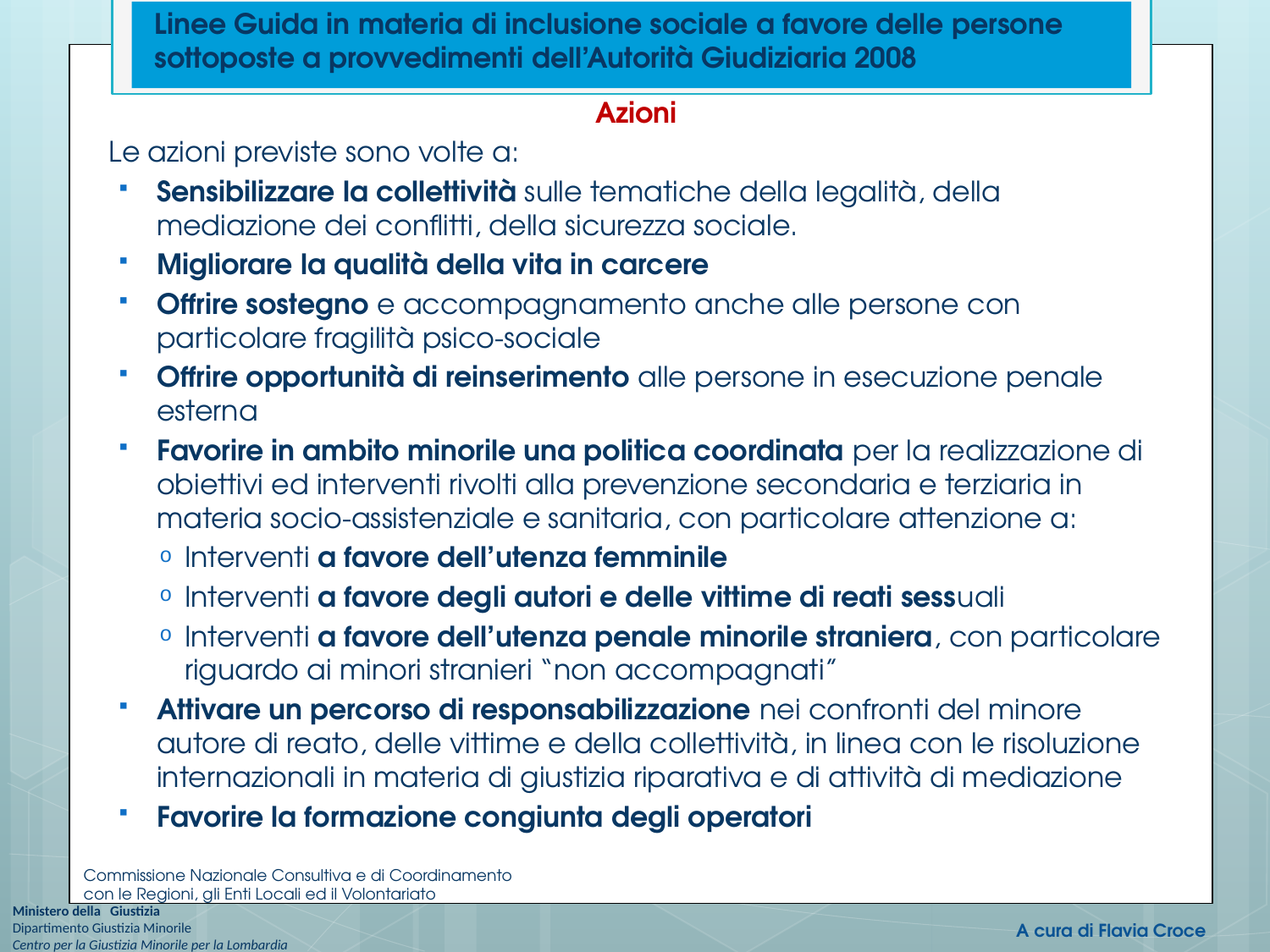

Linee Guida in materia di inclusione sociale a favore delle persone sottoposte a provvedimenti dell’Autorità Giudiziaria 2008
Azioni
Le azioni previste sono volte a:
Sensibilizzare la collettività sulle tematiche della legalità, della mediazione dei conflitti, della sicurezza sociale.
Migliorare la qualità della vita in carcere
Offrire sostegno e accompagnamento anche alle persone con particolare fragilità psico-sociale
Offrire opportunità di reinserimento alle persone in esecuzione penale esterna
Favorire in ambito minorile una politica coordinata per la realizzazione di obiettivi ed interventi rivolti alla prevenzione secondaria e terziaria in materia socio-assistenziale e sanitaria, con particolare attenzione a:
Interventi a favore dell’utenza femminile
Interventi a favore degli autori e delle vittime di reati sessuali
Interventi a favore dell’utenza penale minorile straniera, con particolare riguardo ai minori stranieri “non accompagnati”
Attivare un percorso di responsabilizzazione nei confronti del minore autore di reato, delle vittime e della collettività, in linea con le risoluzione internazionali in materia di giustizia riparativa e di attività di mediazione
Favorire la formazione congiunta degli operatori

Commissione Nazionale Consultiva e di Coordinamento
con le Regioni, gli Enti Locali ed il Volontariato
Ministero della   Giustizia
Dipartimento Giustizia Minorile
Centro per la Giustizia Minorile per la Lombardia
A cura di Flavia Croce